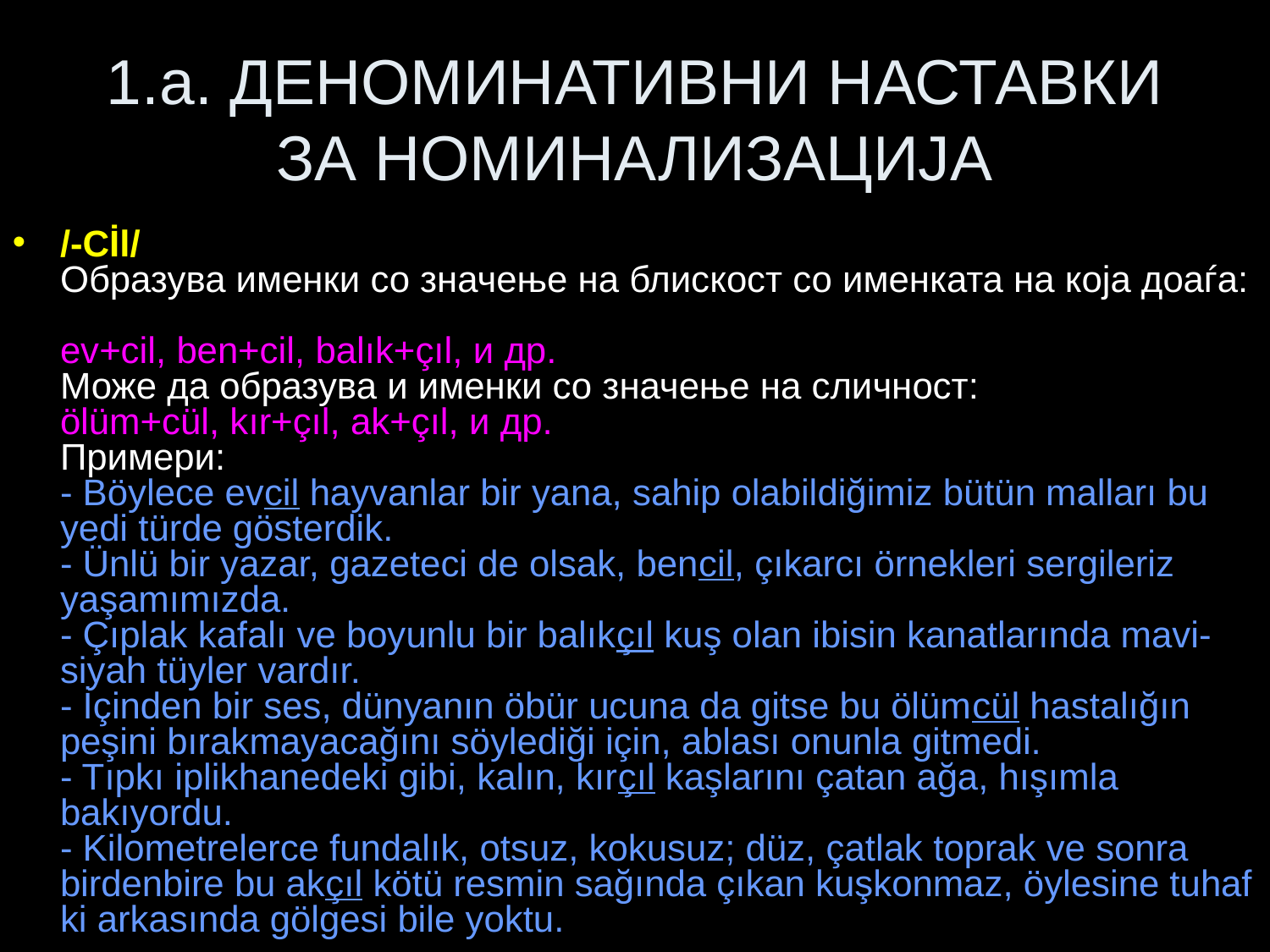

# 1.a. ДЕНОМИНАТИВНИ НАСТАВКИ ЗА НОМИНАЛИЗАЦИЈА
/-Cİl/
Образува именки со значење на блискост со именката на која доаѓа:
ev+cil, ben+cil, balık+çıl, и др.
Може да образува и именки со значење на сличност:
ölüm+cül, kır+çıl, ak+çıl, и др.
Примери:
- Böylece evcil hayvanlar bir yana, sahip olabildiğimiz bütün malları bu yedi türde gösterdik.
- Ünlü bir yazar, gazeteci de olsak, bencil, çıkarcı örnekleri sergileriz yaşamımızda.
- Çıplak kafalı ve boyunlu bir balıkçıl kuş olan ibisin kanatlarında mavi-siyah tüyler vardır.
- İçinden bir ses, dünyanın öbür ucuna da gitse bu ölümcül hastalığın peşini bırakmayacağını söylediği için, ablası onunla gitmedi.
- Tıpkı iplikhanedeki gibi, kalın, kırçıl kaşlarını çatan ağa, hışımla bakıyordu.
- Kilometrelerce fundalık, otsuz, kokusuz; düz, çatlak toprak ve sonra birdenbire bu akçıl kötü resmin sağında çıkan kuşkonmaz, öylesine tuhaf ki arkasında gölgesi bile yoktu.